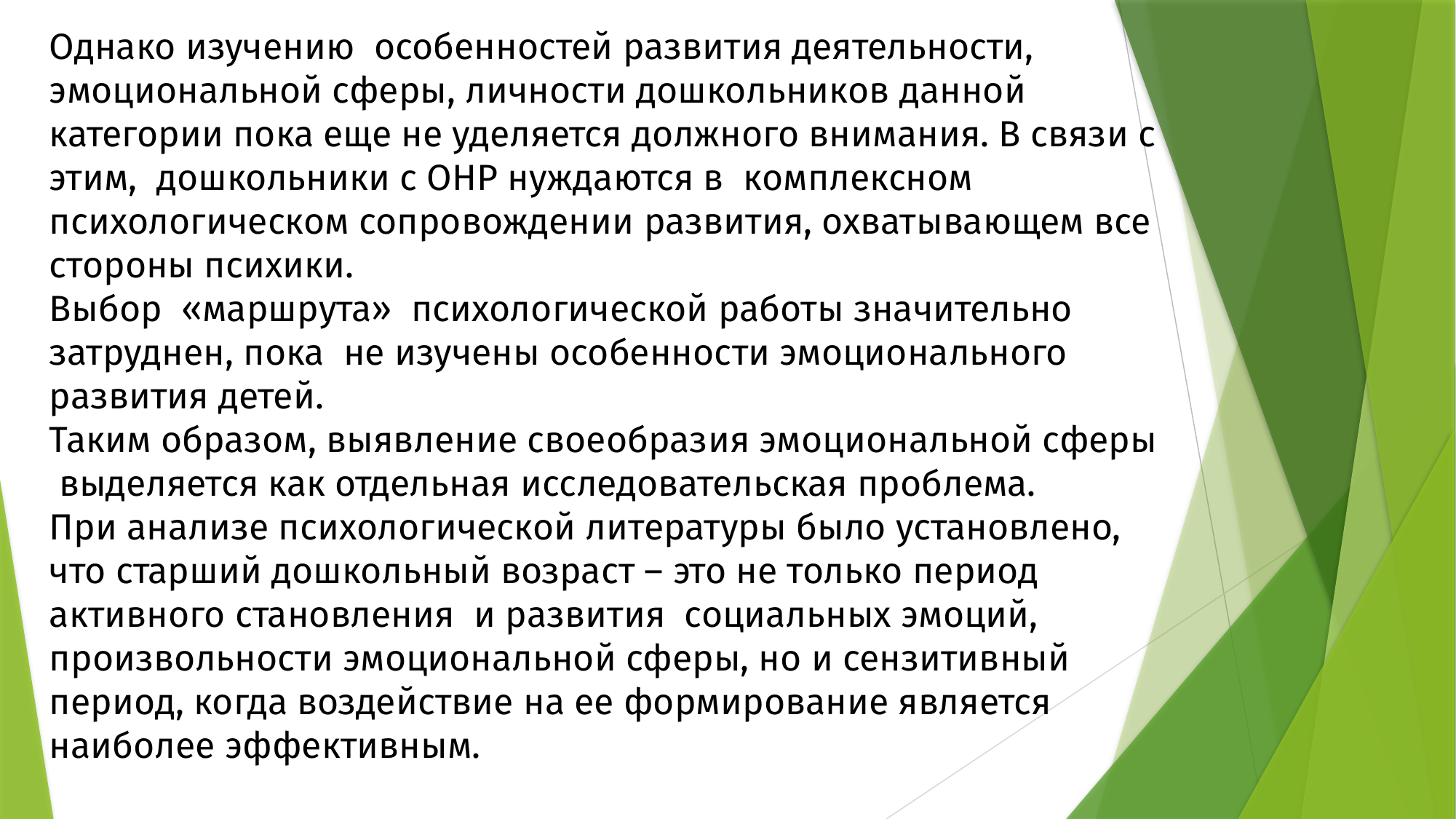

# Однако изучению  особенностей развития деятельности,  эмоциональной сферы, личности дошкольников данной категории пока еще не уделяется должного внимания. В связи с этим,  дошкольники с ОНР нуждаются в  комплексном психологическом сопровождении развития, охватывающем все стороны психики. Выбор  «маршрута»  психологической работы значительно затруднен, пока  не изучены особенности эмоционального развития детей. Таким образом, выявление своеобразия эмоциональной сферы  выделяется как отдельная исследовательская проблема. При анализе психологической литературы было установлено, что старший дошкольный возраст – это не только период активного становления  и развития  социальных эмоций, произвольности эмоциональной сферы, но и сензитивный период, когда воздействие на ее формирование является наиболее эффективным.